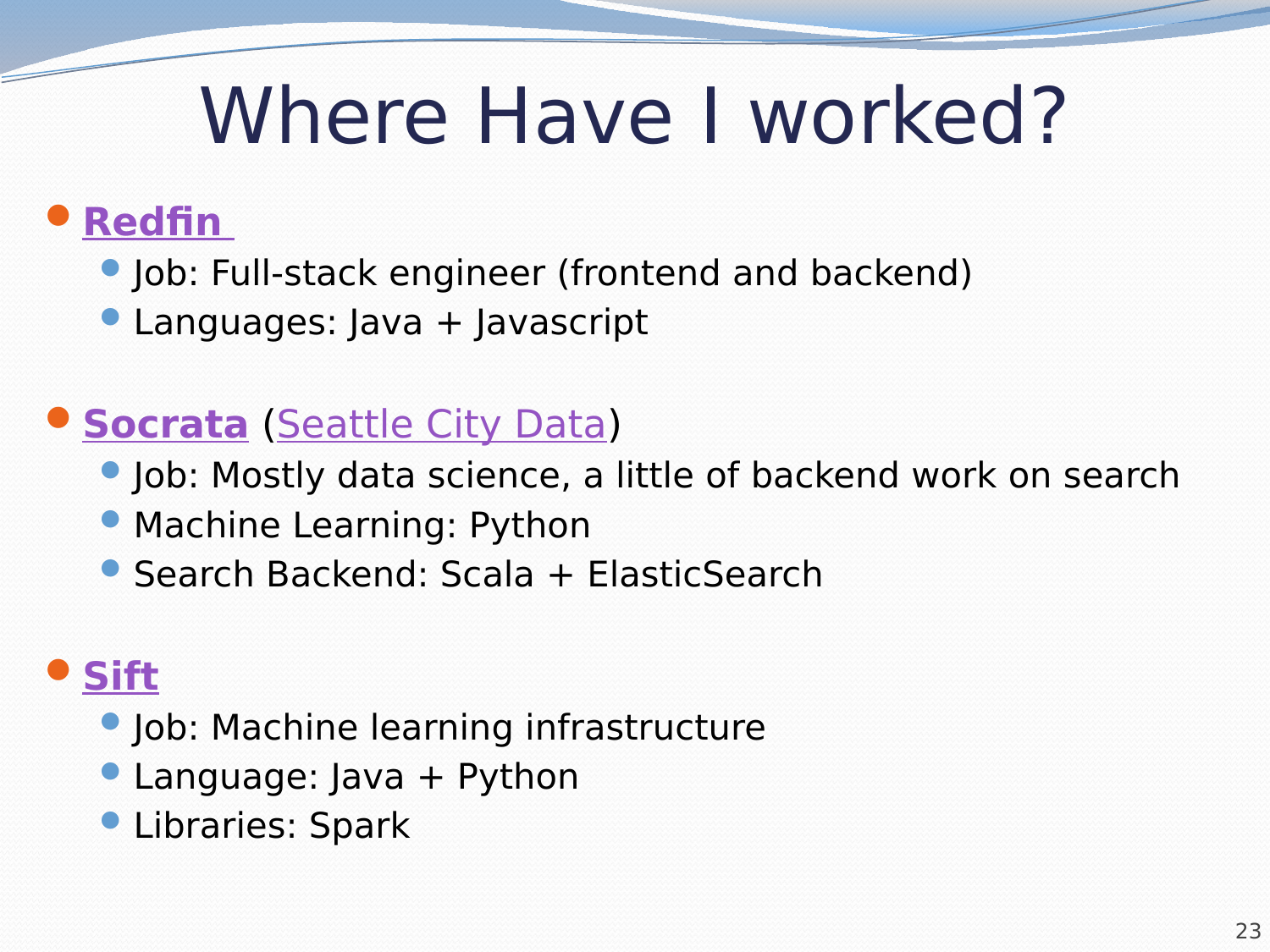

# Where Have I worked?
Redfin
Job: Full-stack engineer (frontend and backend)
Languages: Java + Javascript

Socrata (Seattle City Data)
Job: Mostly data science, a little of backend work on search
Machine Learning: Python
Search Backend: Scala + ElasticSearch

Sift
Job: Machine learning infrastructure
Language: Java + Python
Libraries: Spark